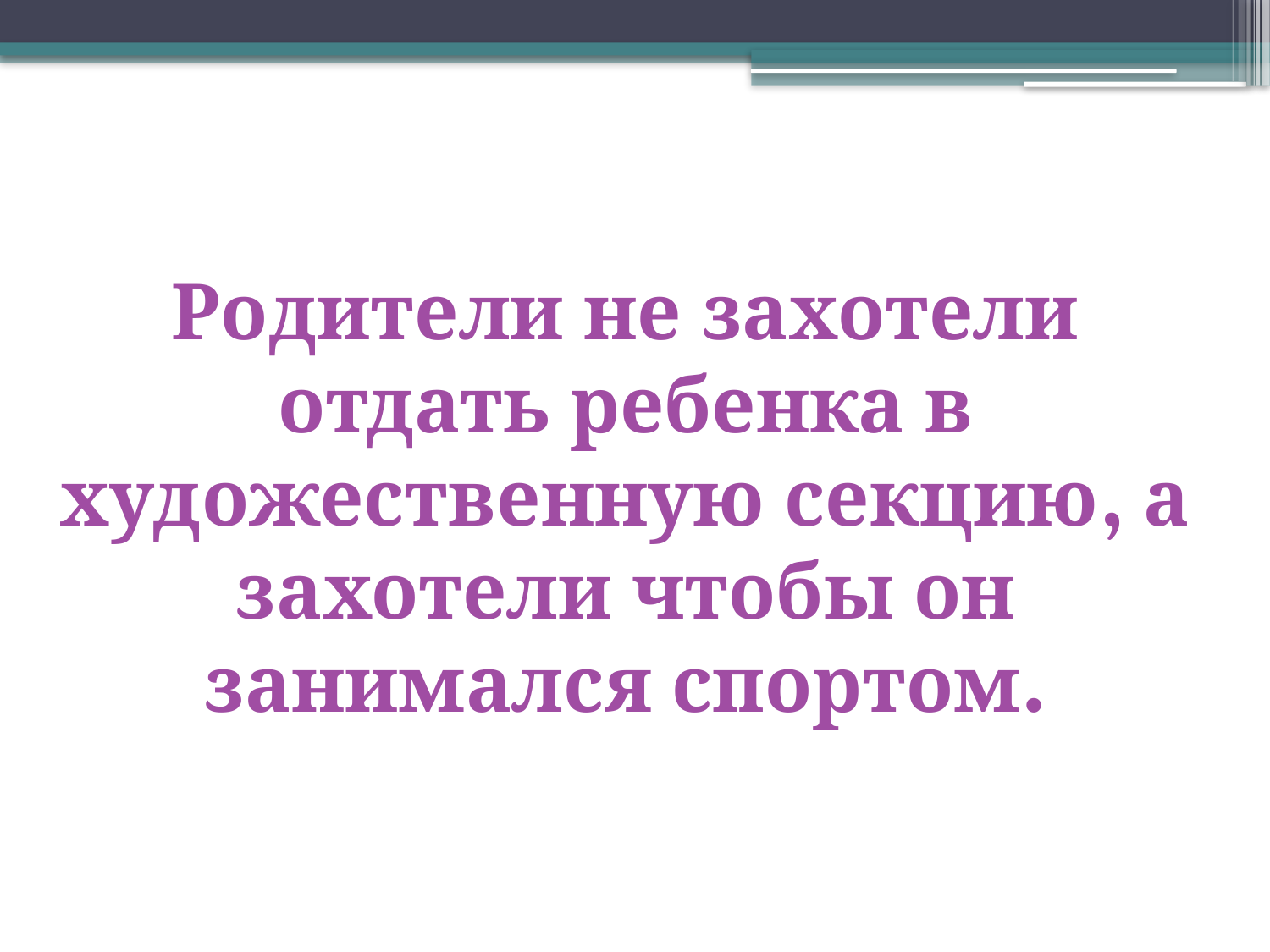

Родители не захотели отдать ребенка в художественную секцию, а захотели чтобы он занимался спортом.